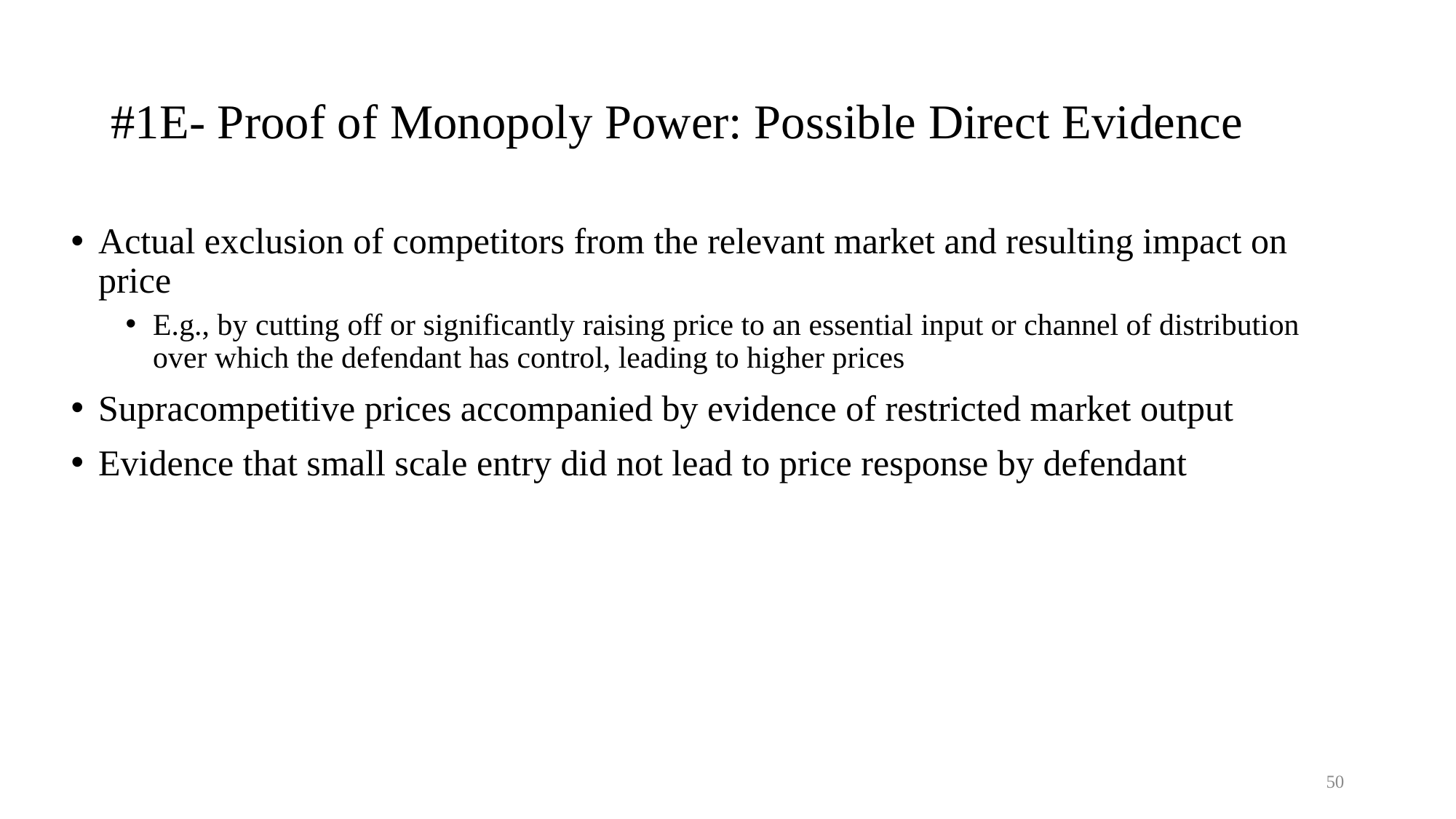

# #1E- Proof of Monopoly Power: Possible Direct Evidence

Actual exclusion of competitors from the relevant market and resulting impact on price
E.g., by cutting off or significantly raising price to an essential input or channel of distribution over which the defendant has control, leading to higher prices
Supracompetitive prices accompanied by evidence of restricted market output
Evidence that small scale entry did not lead to price response by defendant

50